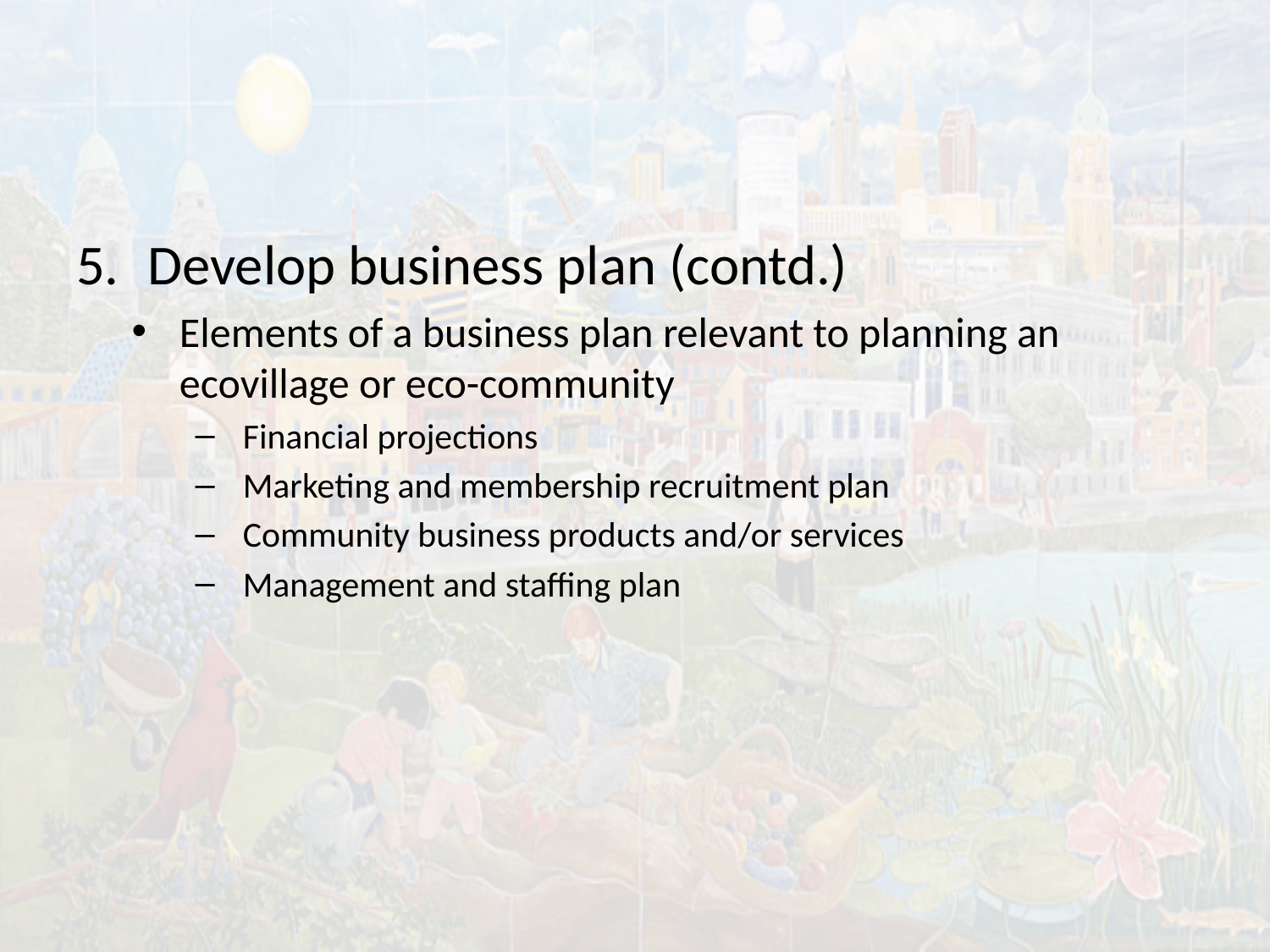

#
Develop business plan (contd.)
Elements of a business plan relevant to planning an ecovillage or eco-community
Financial projections
Marketing and membership recruitment plan
Community business products and/or services
Management and staffing plan